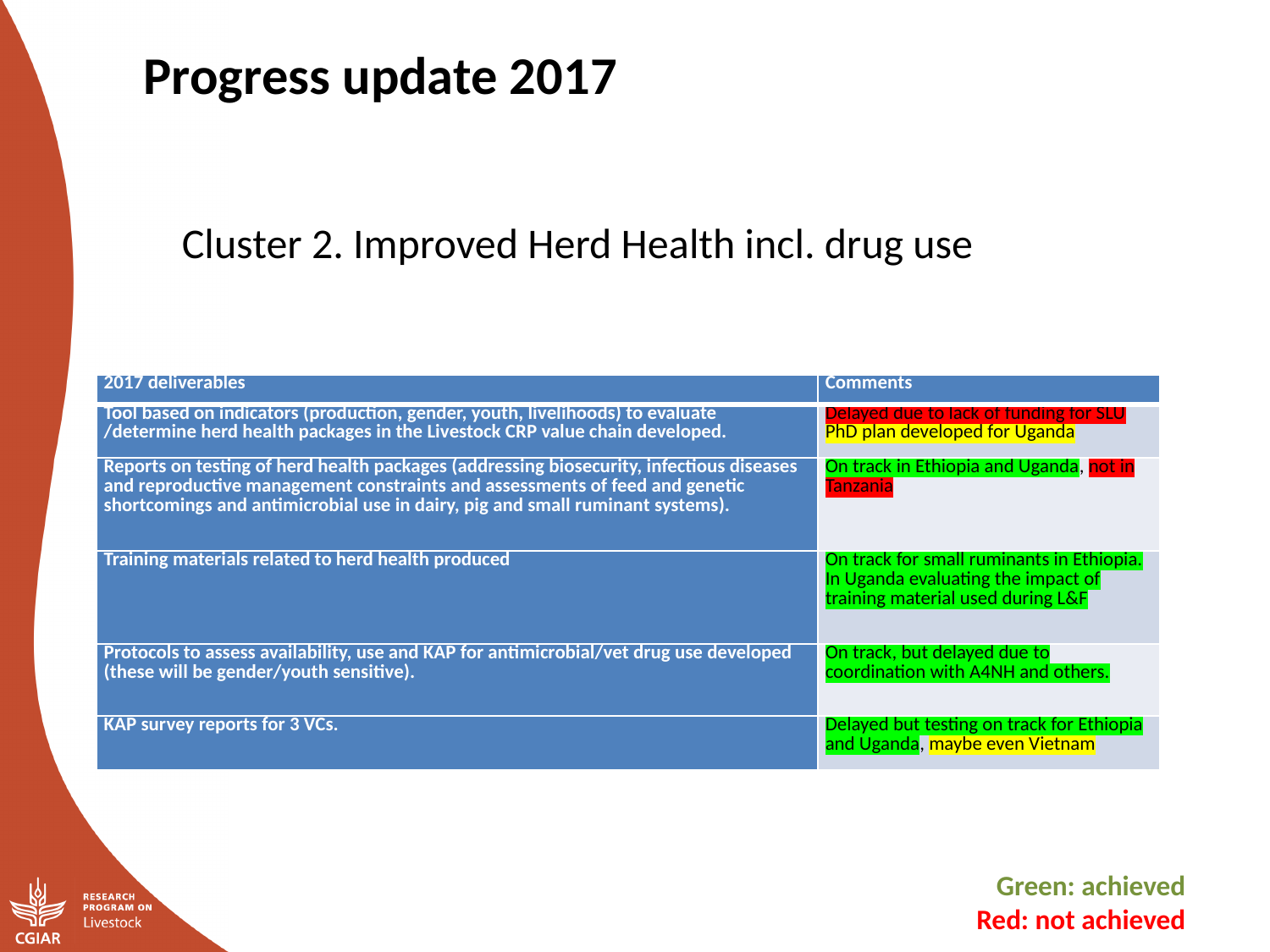

Progress update 2017
Cluster 2. Improved Herd Health incl. drug use
| 2017 deliverables | Comments |
| --- | --- |
| Tool based on indicators (production, gender, youth, livelihoods) to evaluate /determine herd health packages in the Livestock CRP value chain developed. | Delayed due to lack of funding for SLU PhD plan developed for Uganda |
| Reports on testing of herd health packages (addressing biosecurity, infectious diseases and reproductive management constraints and assessments of feed and genetic shortcomings and antimicrobial use in dairy, pig and small ruminant systems). | On track in Ethiopia and Uganda, not in Tanzania |
| Training materials related to herd health produced | On track for small ruminants in Ethiopia. In Uganda evaluating the impact of training material used during L&F |
| Protocols to assess availability, use and KAP for antimicrobial/vet drug use developed (these will be gender/youth sensitive). | On track, but delayed due to coordination with A4NH and others. |
| KAP survey reports for 3 VCs. | Delayed but testing on track for Ethiopia and Uganda, maybe even Vietnam |
Green: achieved
Red: not achieved